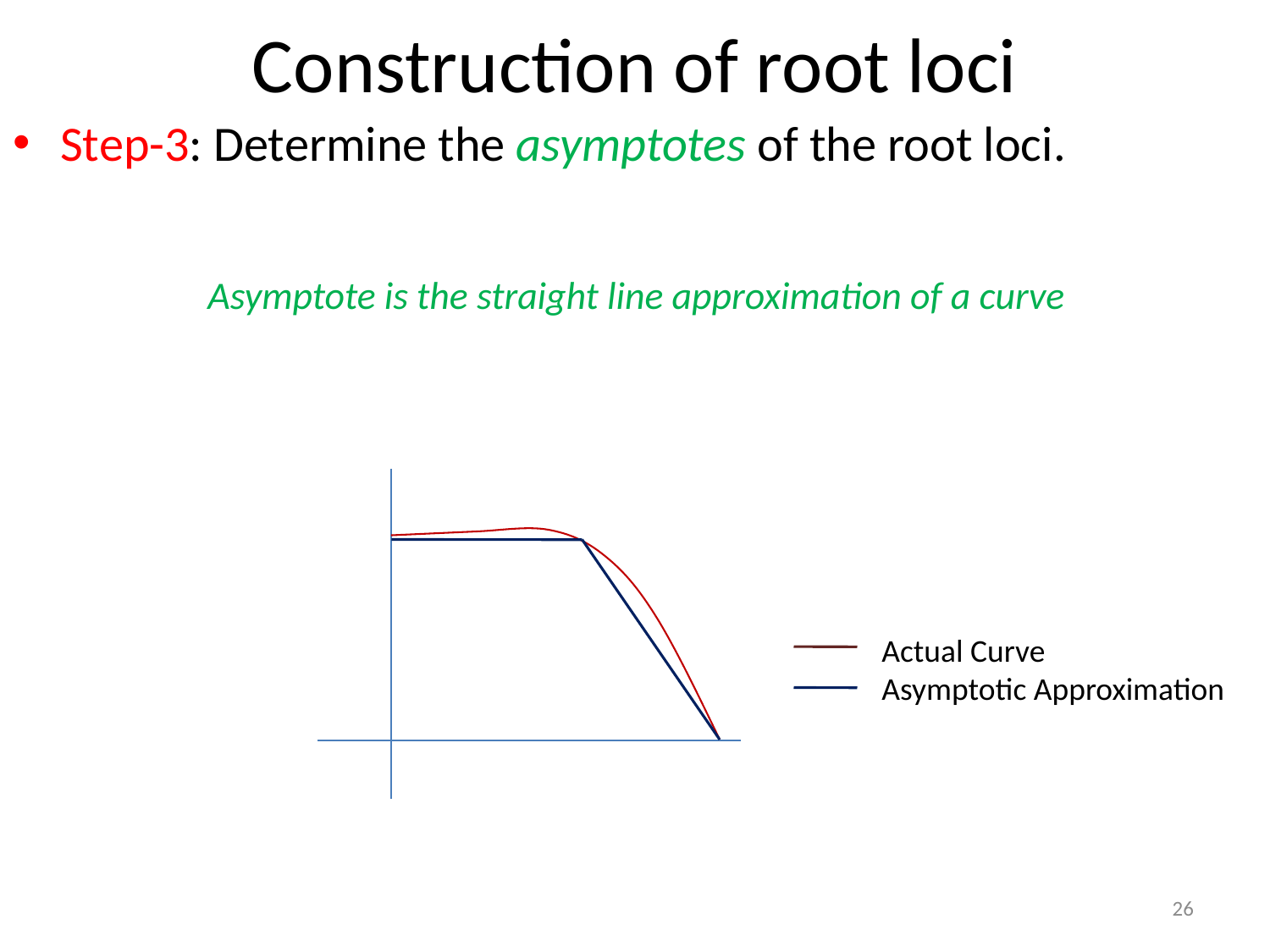

# Construction of root loci
Step-3: Determine the asymptotes of the root loci.
Asymptote is the straight line approximation of a curve

Actual Curve
Asymptotic Approximation
26